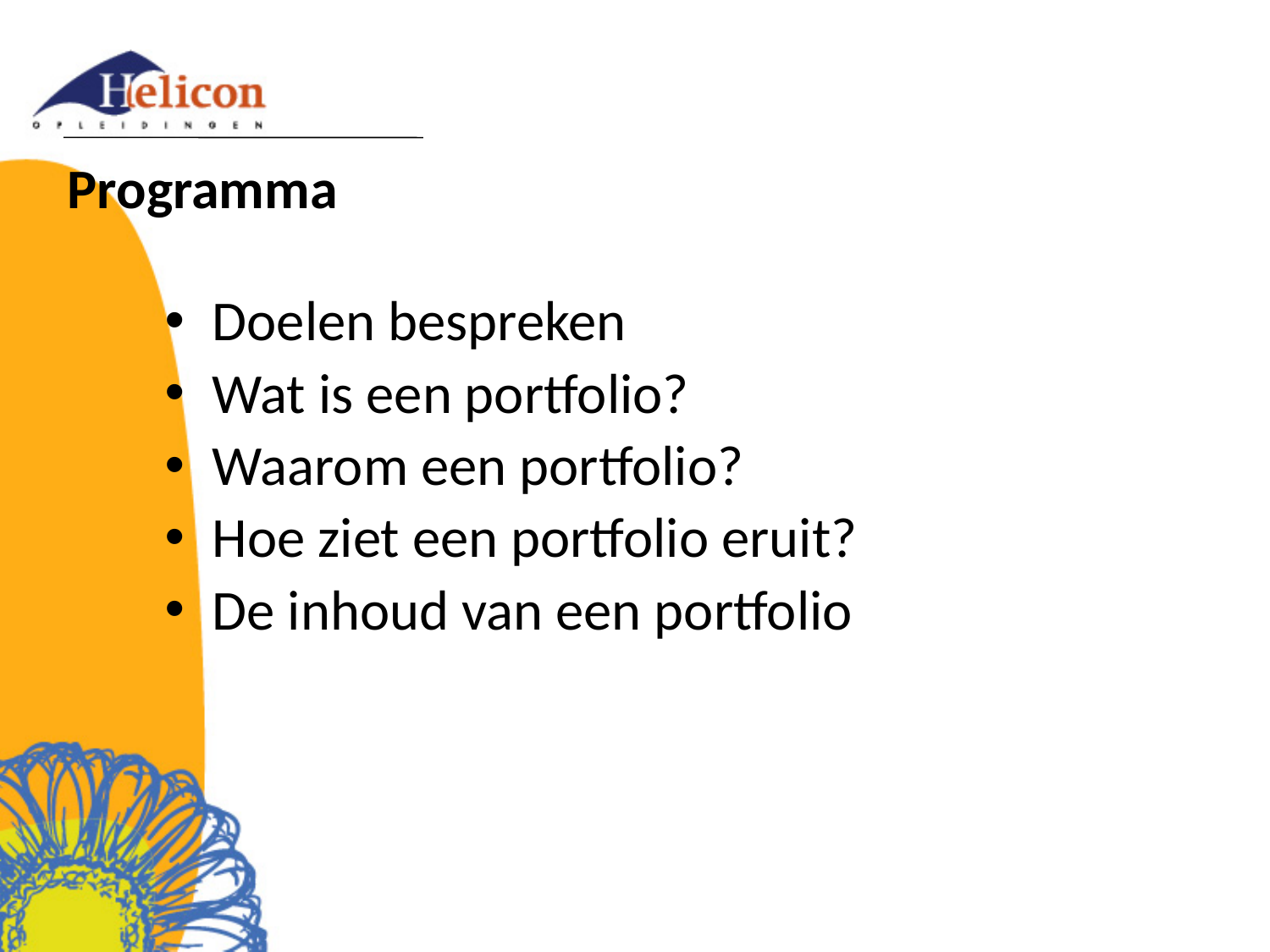

# Programma
Doelen bespreken
Wat is een portfolio?
Waarom een portfolio?
Hoe ziet een portfolio eruit?
De inhoud van een portfolio